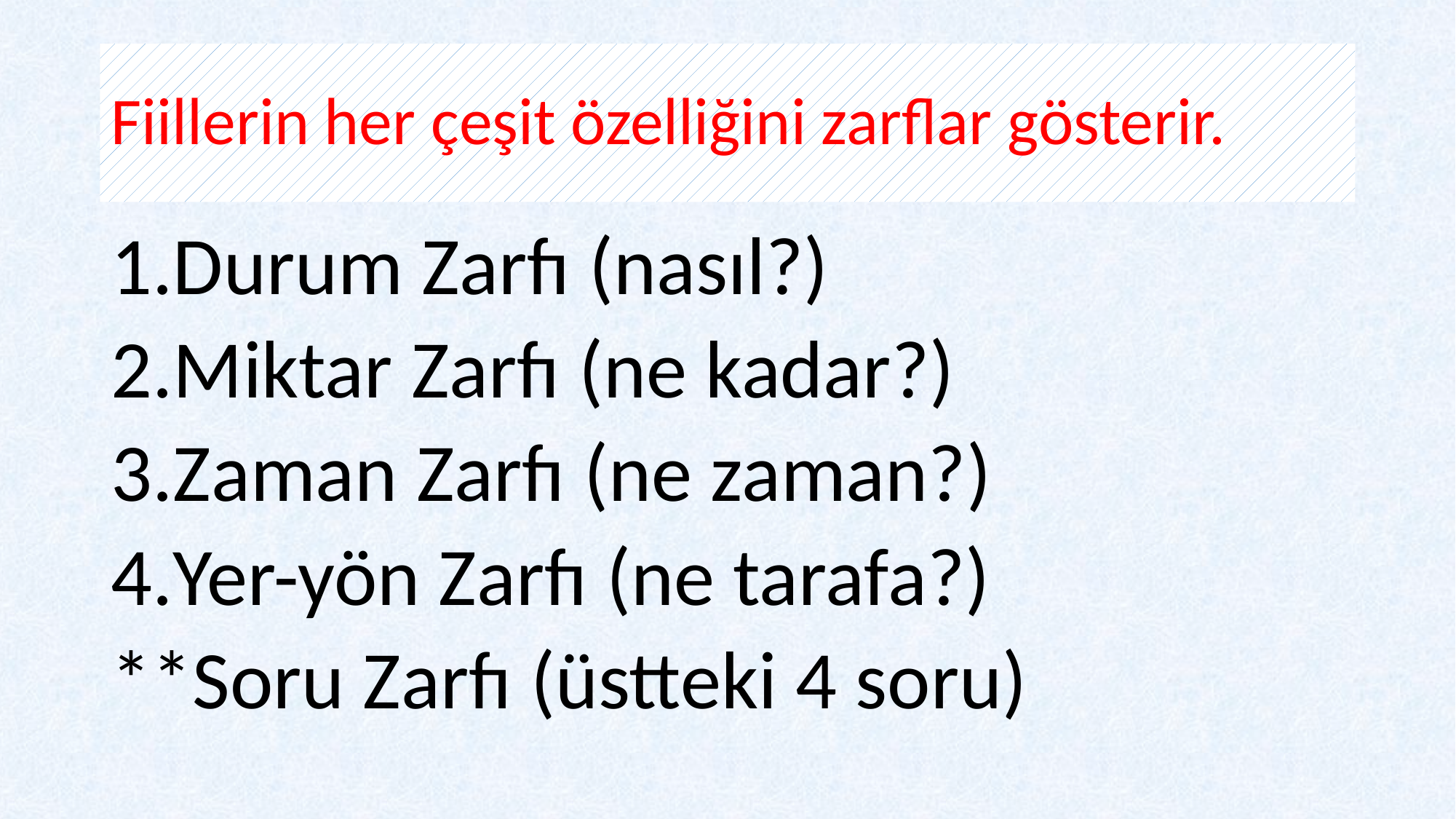

# Fiillerin her çeşit özelliğini zarflar gösterir.
Durum Zarfı (nasıl?)
Miktar Zarfı (ne kadar?)
Zaman Zarfı (ne zaman?)
Yer-yön Zarfı (ne tarafa?)
**Soru Zarfı (üstteki 4 soru)